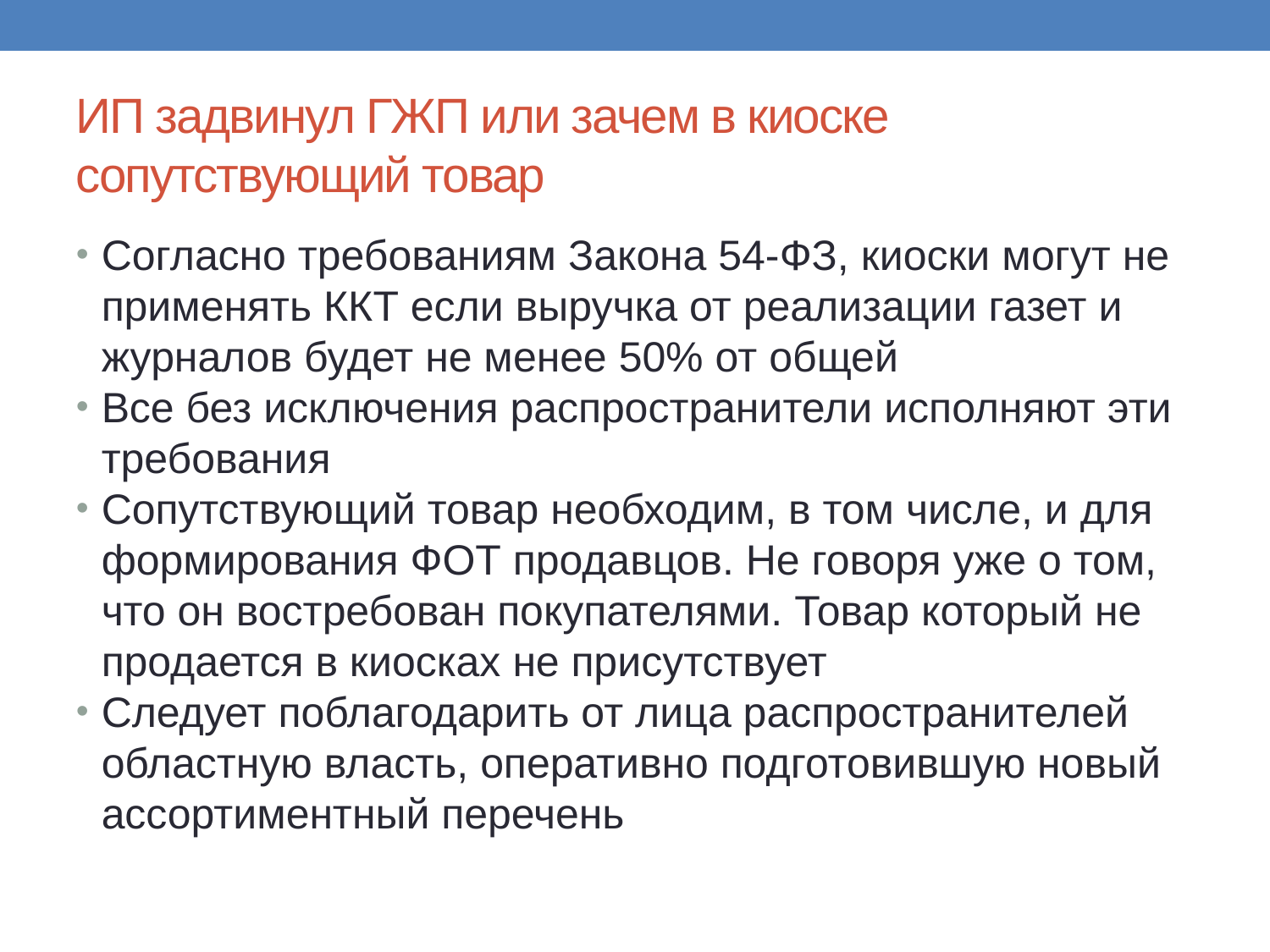

ИП задвинул ГЖП или зачем в киоске сопутствующий товар
Согласно требованиям Закона 54-ФЗ, киоски могут не применять ККТ если выручка от реализации газет и журналов будет не менее 50% от общей
Все без исключения распространители исполняют эти требования
Сопутствующий товар необходим, в том числе, и для формирования ФОТ продавцов. Не говоря уже о том, что он востребован покупателями. Товар который не продается в киосках не присутствует
Следует поблагодарить от лица распространителей областную власть, оперативно подготовившую новый ассортиментный перечень